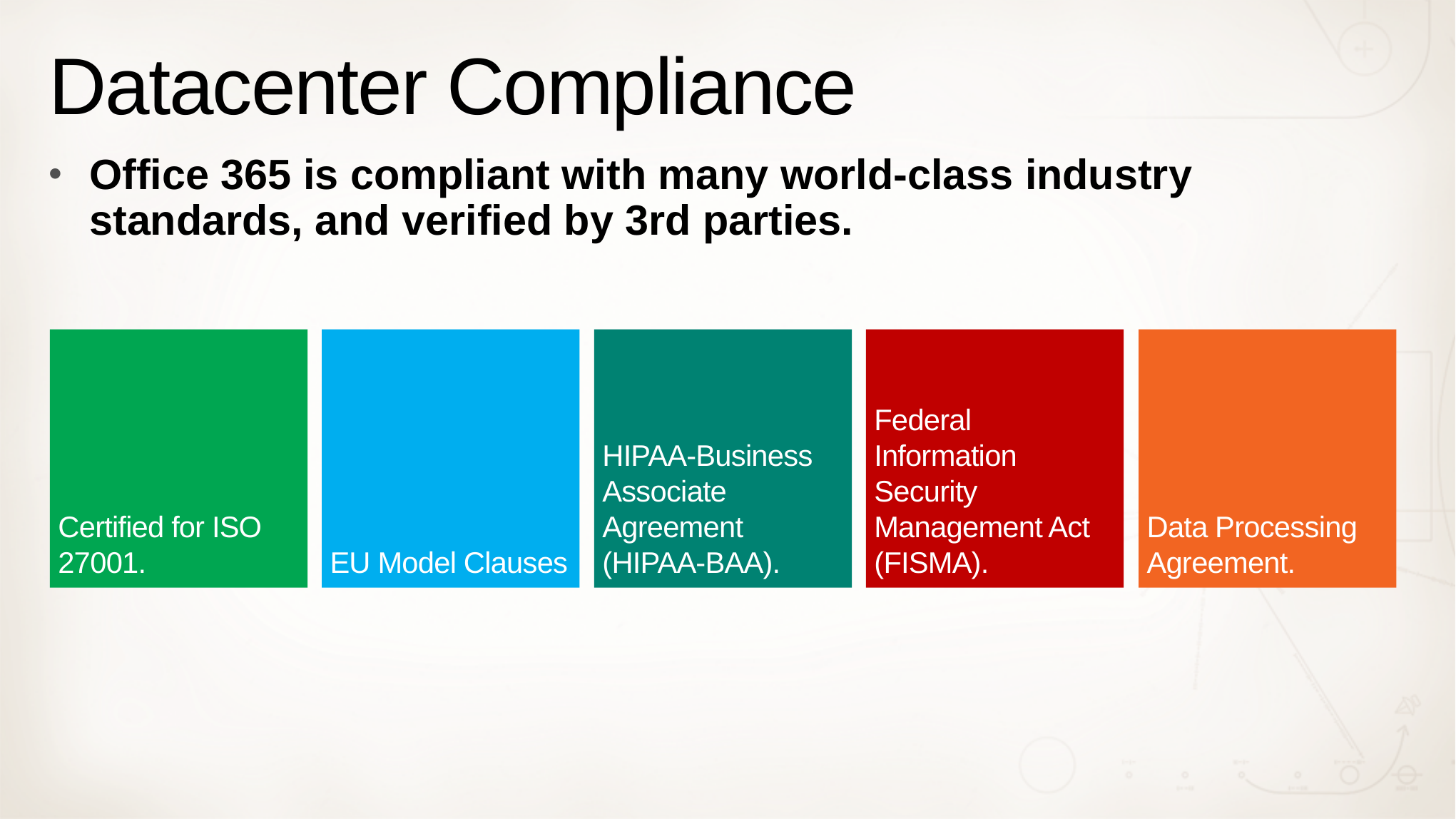

# Datacenter Compliance
Office 365 is compliant with many world-class industry standards, and verified by 3rd parties.

Certified for ISO 27001.
EU Model Clauses
HIPAA-Business Associate Agreement
(HIPAA-BAA).
Federal Information Security Management Act (FISMA).
Data Processing Agreement.